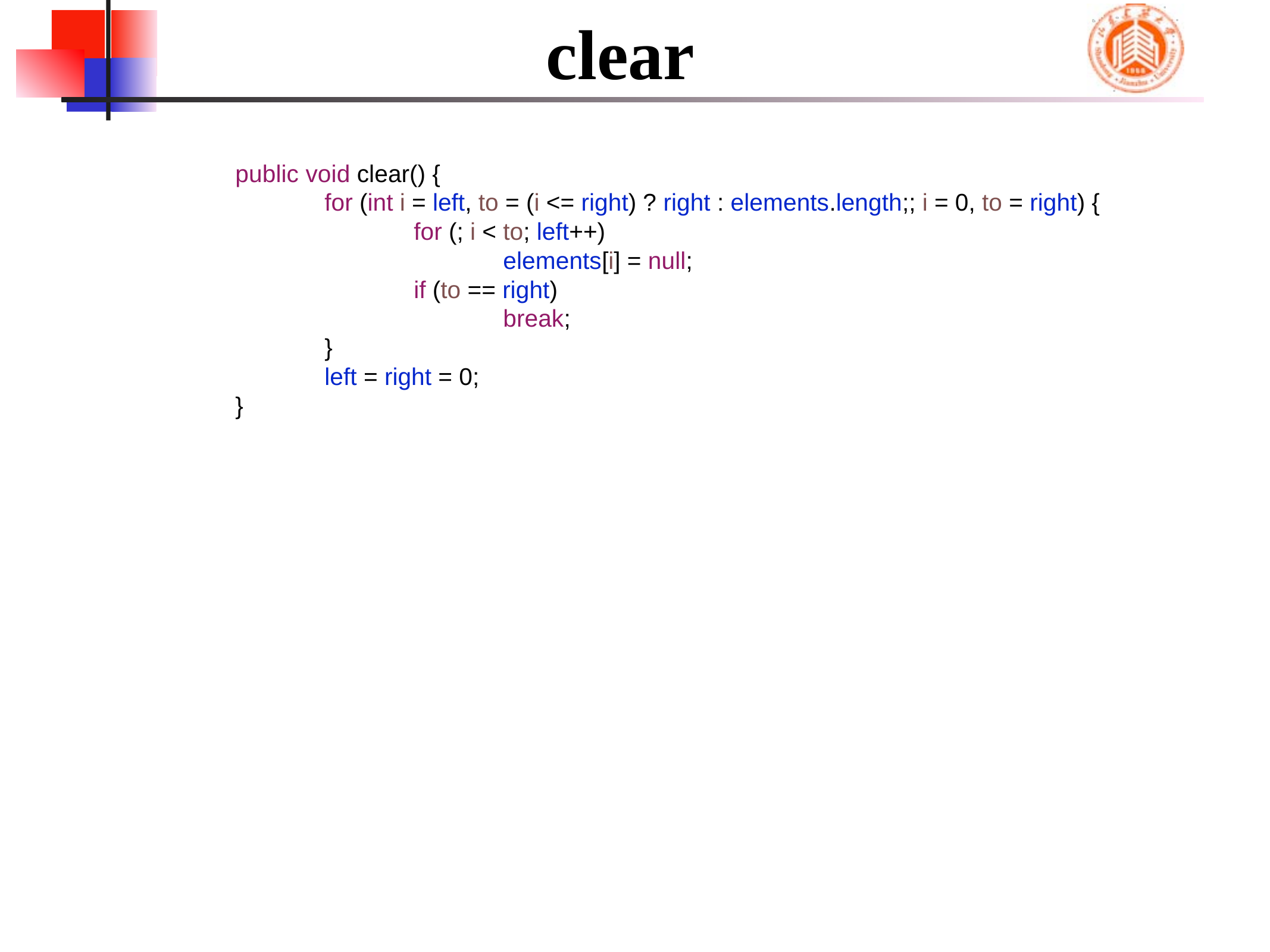

# clear
public void clear() {
	for (int i = left, to = (i <= right) ? right : elements.length;; i = 0, to = right) {
		for (; i < to; left++)
			elements[i] = null;
		if (to == right)
			break;
	}
	left = right = 0;
}